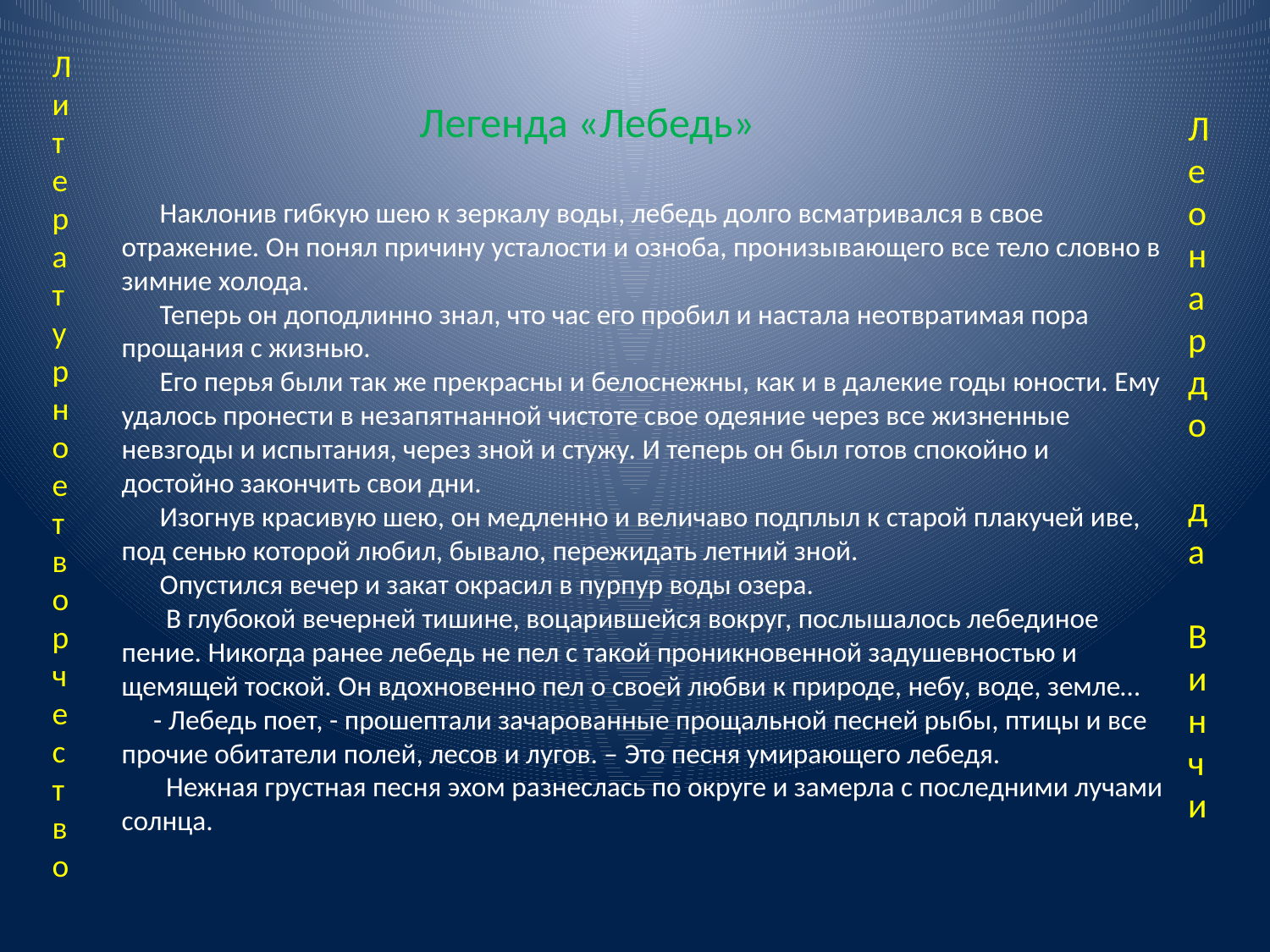

Литературное творчество
Легенда «Лебедь»
Леонардо да Винчи
      Наклонив гибкую шею к зеркалу воды, лебедь долго всматривался в свое отражение. Он понял причину усталости и озноба, пронизывающего все тело словно в зимние холода.
      Теперь он доподлинно знал, что час его пробил и настала неотвратимая пора прощания с жизнью.
      Его перья были так же прекрасны и белоснежны, как и в далекие годы юности. Ему удалось пронести в незапятнанной чистоте свое одеяние через все жизненные невзгоды и испытания, через зной и стужу. И теперь он был готов спокойно и достойно закончить свои дни.
      Изогнув красивую шею, он медленно и величаво подплыл к старой плакучей иве, под сенью которой любил, бывало, пережидать летний зной.
      Опустился вечер и закат окрасил в пурпур воды озера.
       В глубокой вечерней тишине, воцарившейся вокруг, послышалось лебединое пение. Никогда ранее лебедь не пел с такой проникновенной задушевностью и щемящей тоской. Он вдохновенно пел о своей любви к природе, небу, воде, земле…
     - Лебедь поет, - прошептали зачарованные прощальной песней рыбы, птицы и все прочие обитатели полей, лесов и лугов. – Это песня умирающего лебедя.
       Нежная грустная песня эхом разнеслась по округе и замерла с последними лучами солнца.